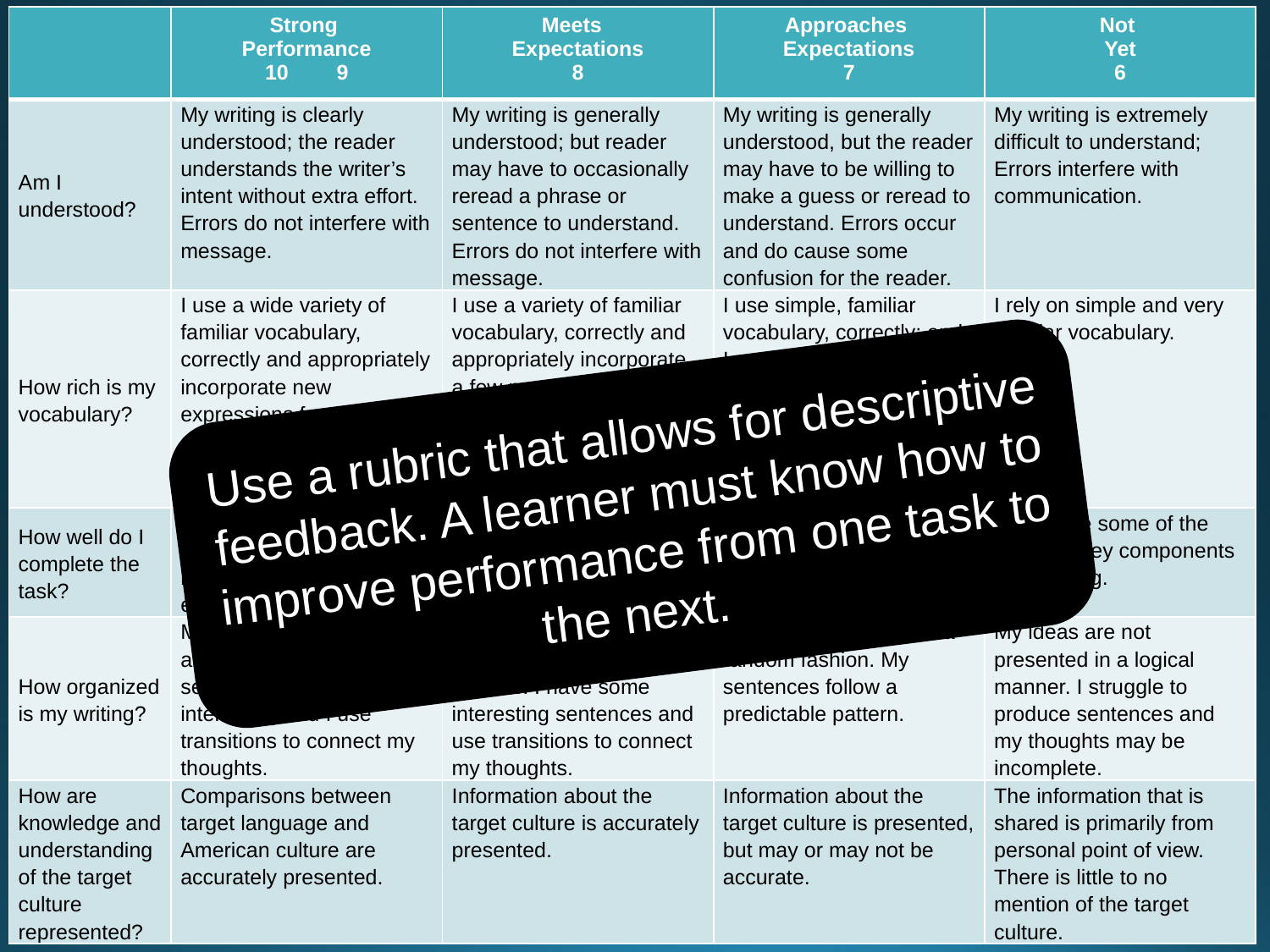

|  | Strong Performance 9 | Meets Expectations 8 | Approaches Expectations 7 | Not Yet 6 |
| --- | --- | --- | --- | --- |
| Am I understood? | My writing is clearly understood; the reader understands the writer’s intent without extra effort. Errors do not interfere with message. | My writing is generally understood; but reader may have to occasionally reread a phrase or sentence to understand. Errors do not interfere with message. | My writing is generally understood, but the reader may have to be willing to make a guess or reread to understand. Errors occur and do cause some confusion for the reader. | My writing is extremely difficult to understand; Errors interfere with communication. |
| How rich is my vocabulary? | I use a wide variety of familiar vocabulary, correctly and appropriately incorporate new expressions from the current unit of study. I include personal vocabulary. | I use a variety of familiar vocabulary, correctly and appropriately incorporate a few new expressions from the current unit of study. | I use simple, familiar vocabulary, correctly; and I may use a few new expressions from the current unit of study. | I rely on simple and very familiar vocabulary. |
| How well do I complete the task? | I complete each part of the task adding some details beyond given expectations. | I complete each part of the task. | I complete most of the task. | I complete some of the task, but key components are missing. |
| How organized is my writing? | My ideas are presented in an organized manner. My sentences are varied and interesting and I use transitions to connect my thoughts. | My ideas are presented in a somewhat logical manner. I have some interesting sentences and use transitions to connect my thoughts. | My ideas are shared in a random fashion. My sentences follow a predictable pattern. | My ideas are not presented in a logical manner. I struggle to produce sentences and my thoughts may be incomplete. |
| How are knowledge and understanding of the target culture represented? | Comparisons between target language and American culture are accurately presented. | Information about the target culture is accurately presented. | Information about the target culture is presented, but may or may not be accurate. | The information that is shared is primarily from personal point of view. There is little to no mention of the target culture. |
Use a rubric that allows for descriptive feedback. A learner must know how to improve performance from one task to the next.
Laura Terrill
47